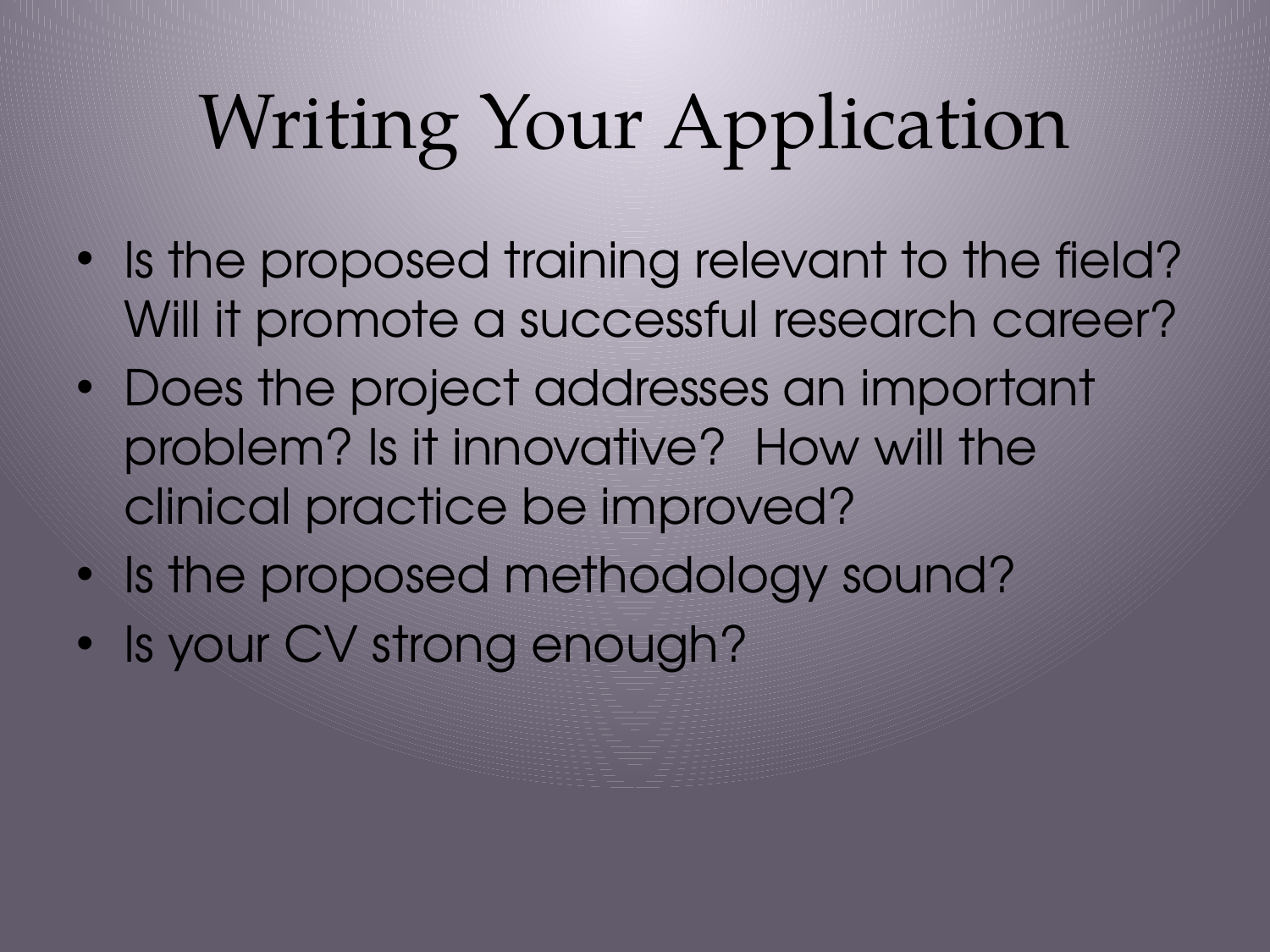

# Writing Your Application
Is the proposed training relevant to the field? Will it promote a successful research career?
Does the project addresses an important problem? Is it innovative?  How will the clinical practice be improved?
Is the proposed methodology sound?
Is your CV strong enough?